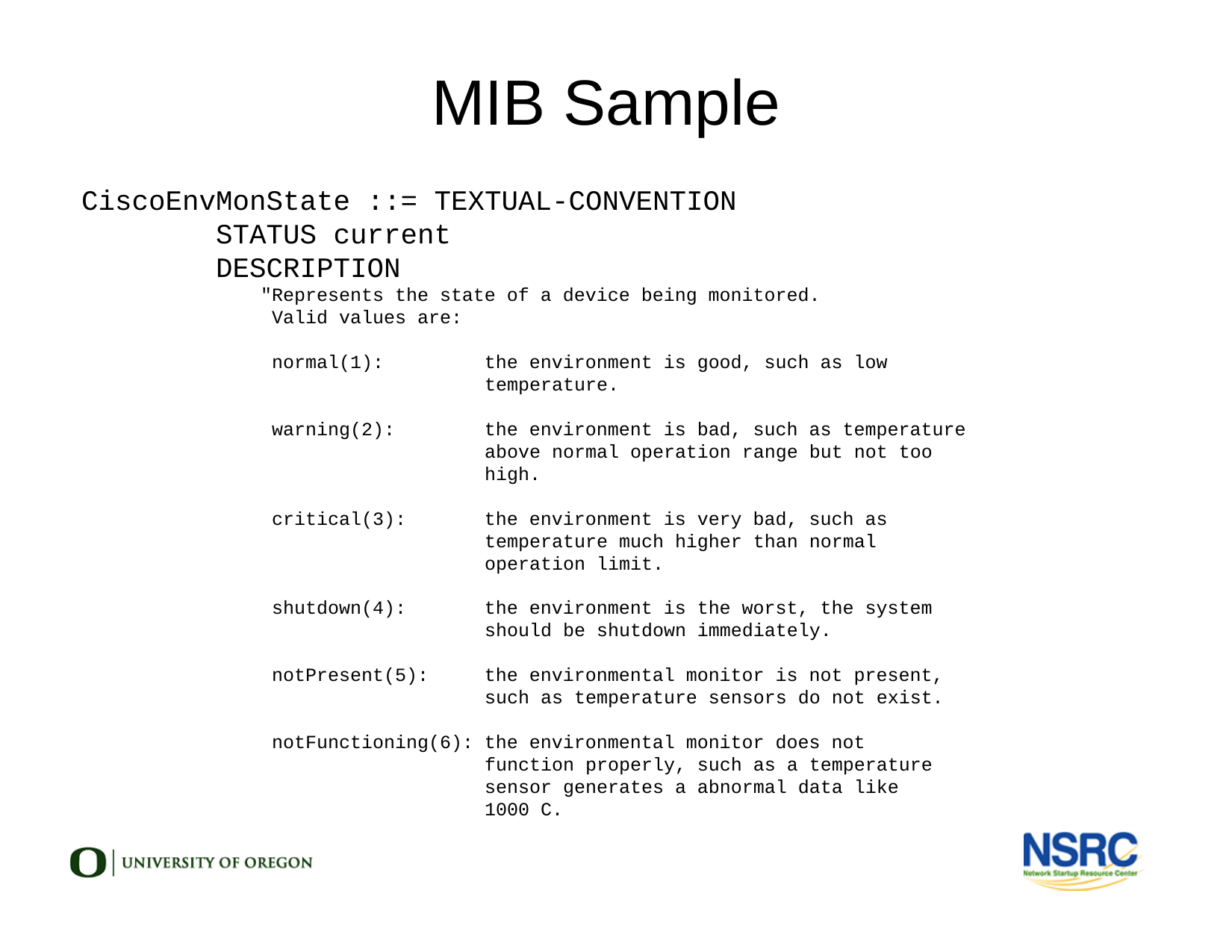

MIB Sample
CiscoEnvMonState ::= TEXTUAL-CONVENTION
        STATUS current
        DESCRIPTION
                "Represents the state of a device being monitored.
                 Valid values are:

                 normal(1):         the environment is good, such as low
                                    temperature.

                 warning(2):        the environment is bad, such as temperature
                                    above normal operation range but not too
                                    high.

                 critical(3):       the environment is very bad, such as
                                    temperature much higher than normal
                                    operation limit.

                 shutdown(4):       the environment is the worst, the system
                                    should be shutdown immediately.

                 notPresent(5):     the environmental monitor is not present,
                                    such as temperature sensors do not exist.

                 notFunctioning(6): the environmental monitor does not
                                    function properly, such as a temperature
                                    sensor generates a abnormal data like
                                    1000 C.